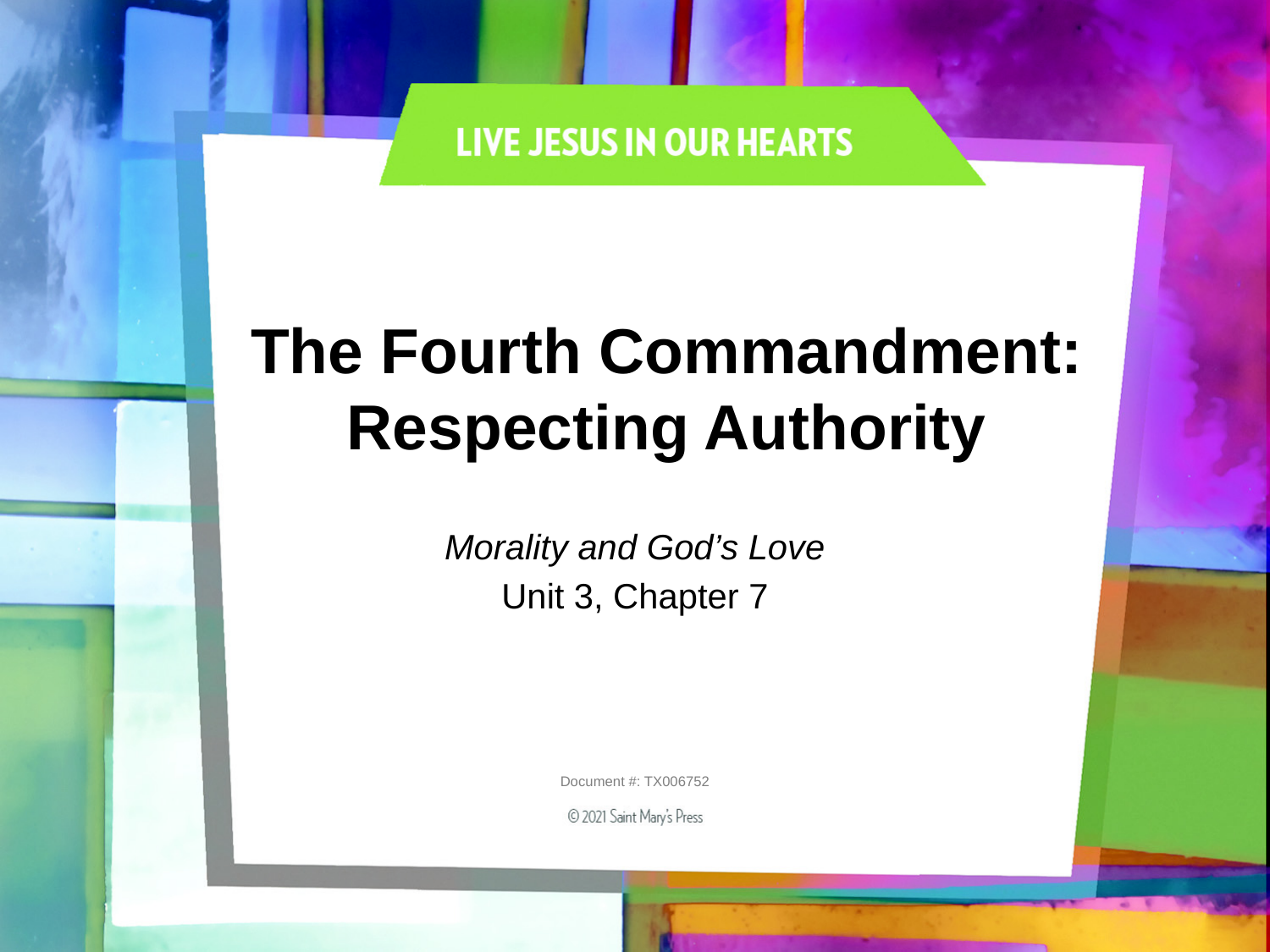

# The Fourth Commandment: Respecting Authority
Morality and God’s Love
Unit 3, Chapter 7
Document #: TX006752